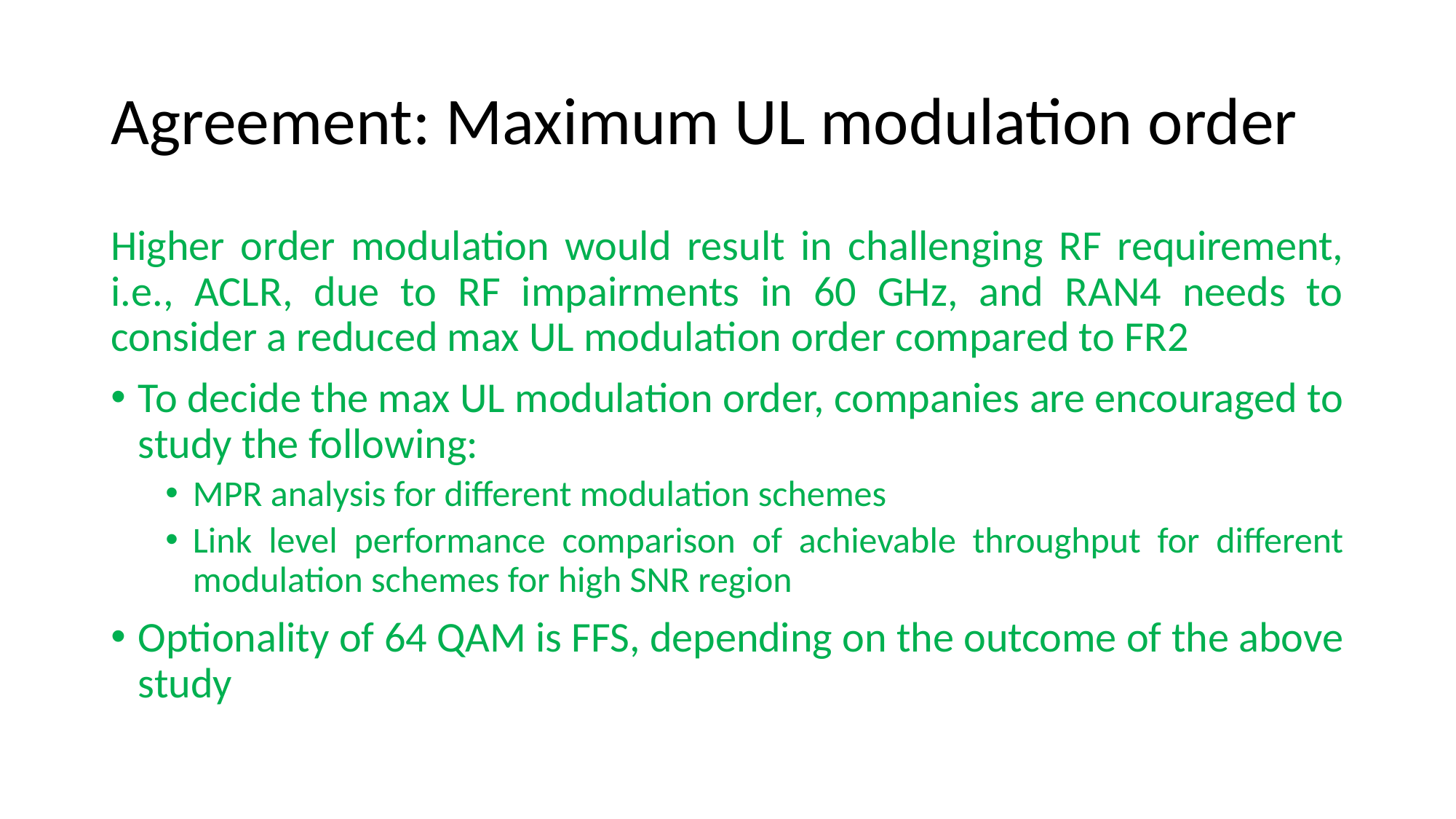

# Agreement: Maximum UL modulation order
Higher order modulation would result in challenging RF requirement, i.e., ACLR, due to RF impairments in 60 GHz, and RAN4 needs to consider a reduced max UL modulation order compared to FR2
To decide the max UL modulation order, companies are encouraged to study the following:
MPR analysis for different modulation schemes
Link level performance comparison of achievable throughput for different modulation schemes for high SNR region
Optionality of 64 QAM is FFS, depending on the outcome of the above study